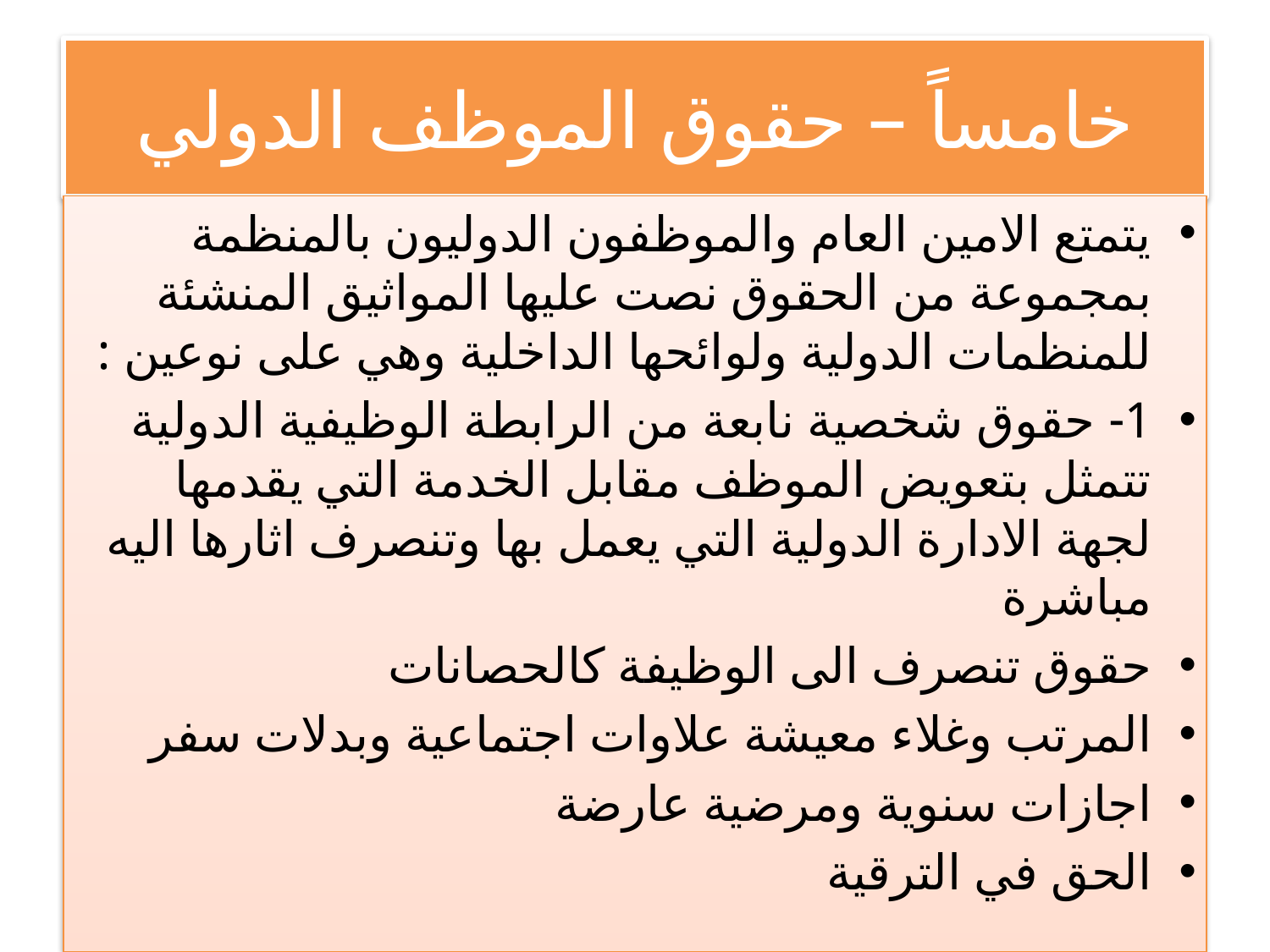

# خامساً – حقوق الموظف الدولي
يتمتع الامين العام والموظفون الدوليون بالمنظمة بمجموعة من الحقوق نصت عليها المواثيق المنشئة للمنظمات الدولية ولوائحها الداخلية وهي على نوعين :
1- حقوق شخصية نابعة من الرابطة الوظيفية الدولية تتمثل بتعويض الموظف مقابل الخدمة التي يقدمها لجهة الادارة الدولية التي يعمل بها وتنصرف اثارها اليه مباشرة
حقوق تنصرف الى الوظيفة كالحصانات
المرتب وغلاء معيشة علاوات اجتماعية وبدلات سفر
اجازات سنوية ومرضية عارضة
الحق في الترقية